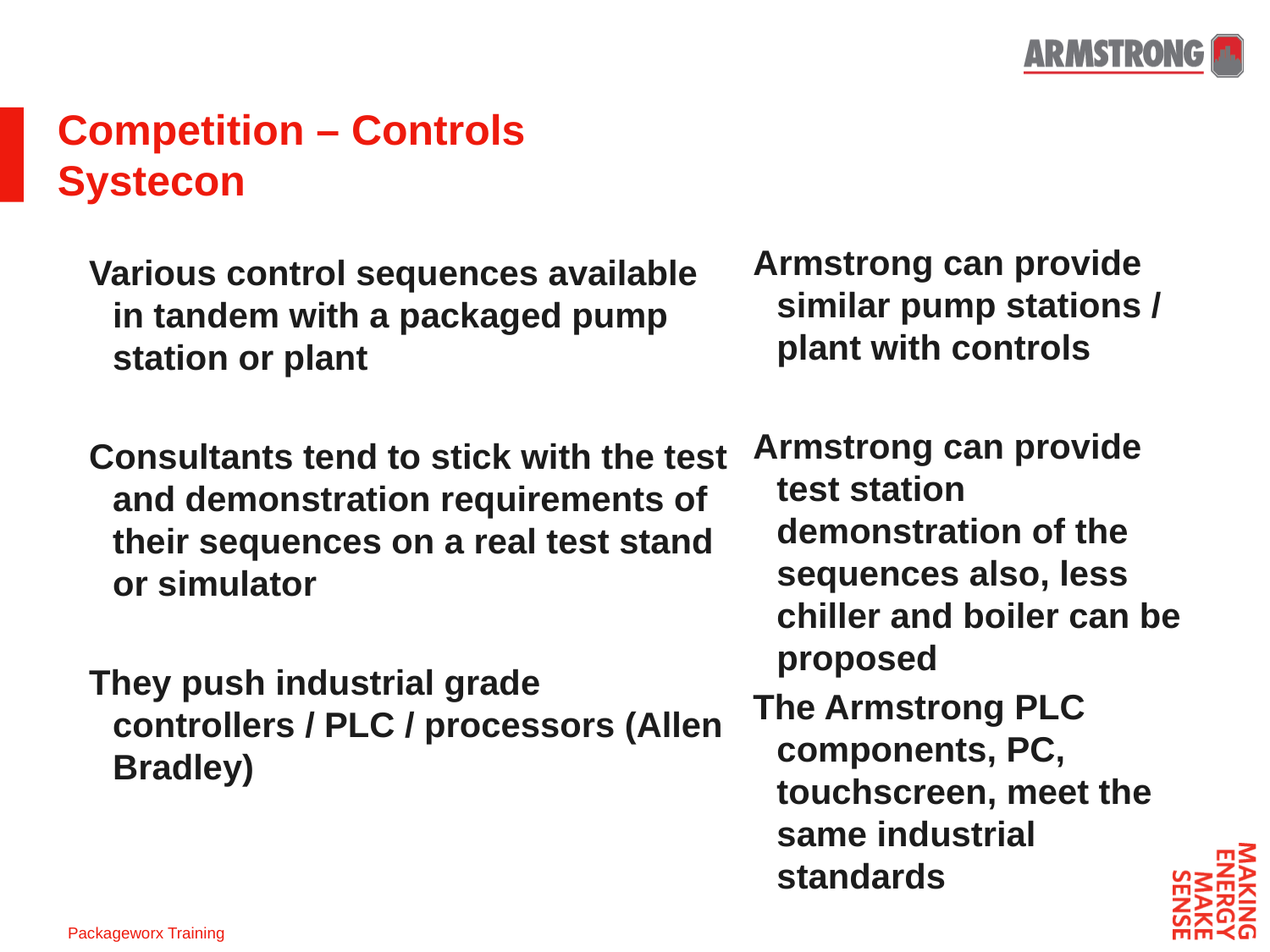

# Competition – Controls Systecon
Armstrong can provide similar pump stations / plant with controls

Armstrong can provide test station demonstration of the sequences also, less chiller and boiler can be proposed
The Armstrong PLC components, PC, touchscreen, meet the same industrial standards

Various control sequences available in tandem with a packaged pump station or plant

Consultants tend to stick with the test and demonstration requirements of their sequences on a real test stand or simulator

They push industrial grade controllers / PLC / processors (Allen Bradley)